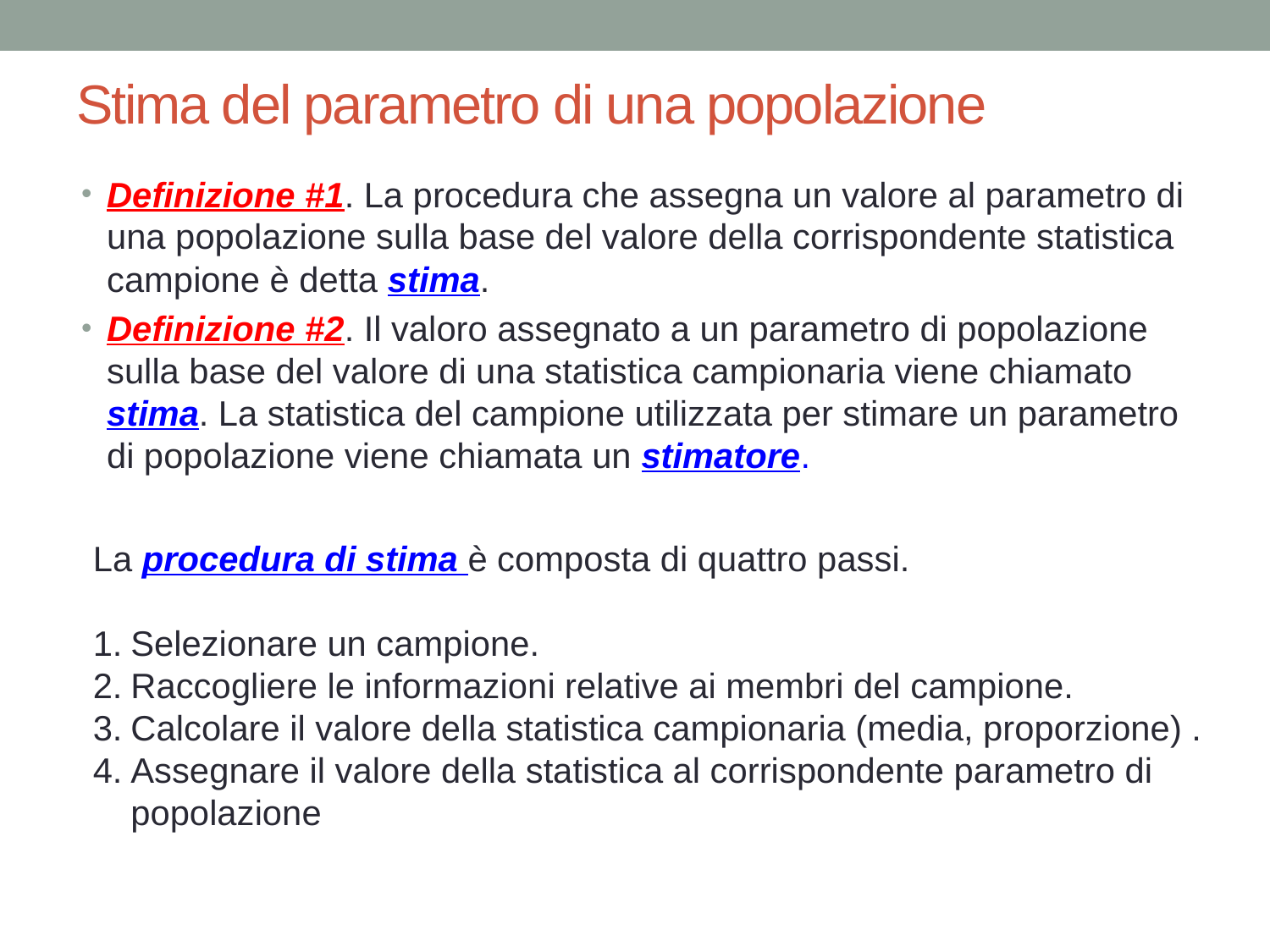

# Stima del parametro di una popolazione
Definizione #1. La procedura che assegna un valore al parametro di una popolazione sulla base del valore della corrispondente statistica campione è detta stima.
Definizione #2. Il valoro assegnato a un parametro di popolazione sulla base del valore di una statistica campionaria viene chiamato stima. La statistica del campione utilizzata per stimare un parametro di popolazione viene chiamata un stimatore.
La procedura di stima è composta di quattro passi.

Selezionare un campione.
Raccogliere le informazioni relative ai membri del campione.
Calcolare il valore della statistica campionaria (media, proporzione) .
Assegnare il valore della statistica al corrispondente parametro di popolazione